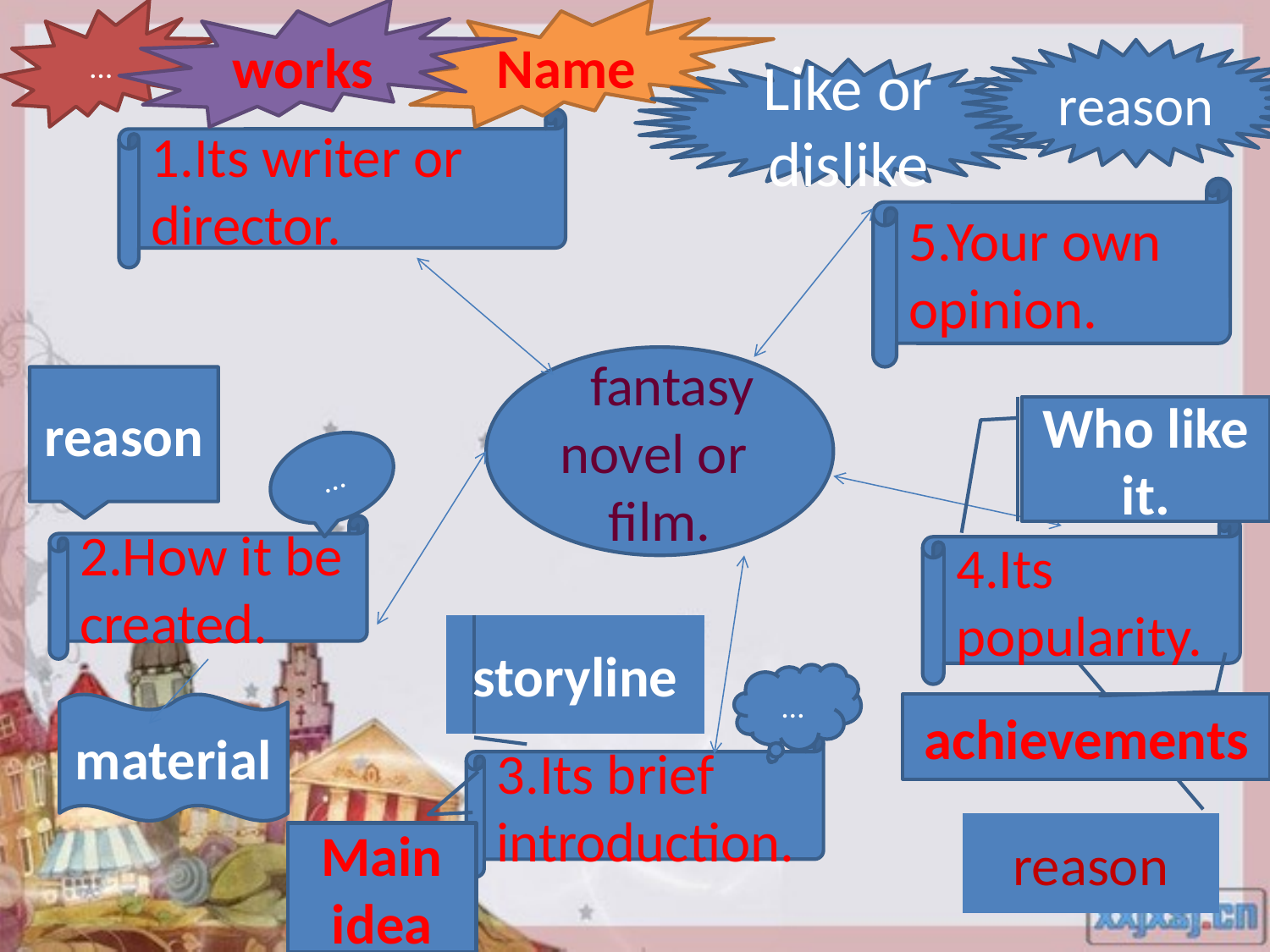

…
works
Name
reason
Like or dislike
1.Its writer or director.
5.Your own opinion.
  fantasy novel or  film.
reason
Who like it.
…
2.How it be created.
4.Its popularity.
storyline
…
material
achievements
3.Its brief introduction.
reason
Main idea